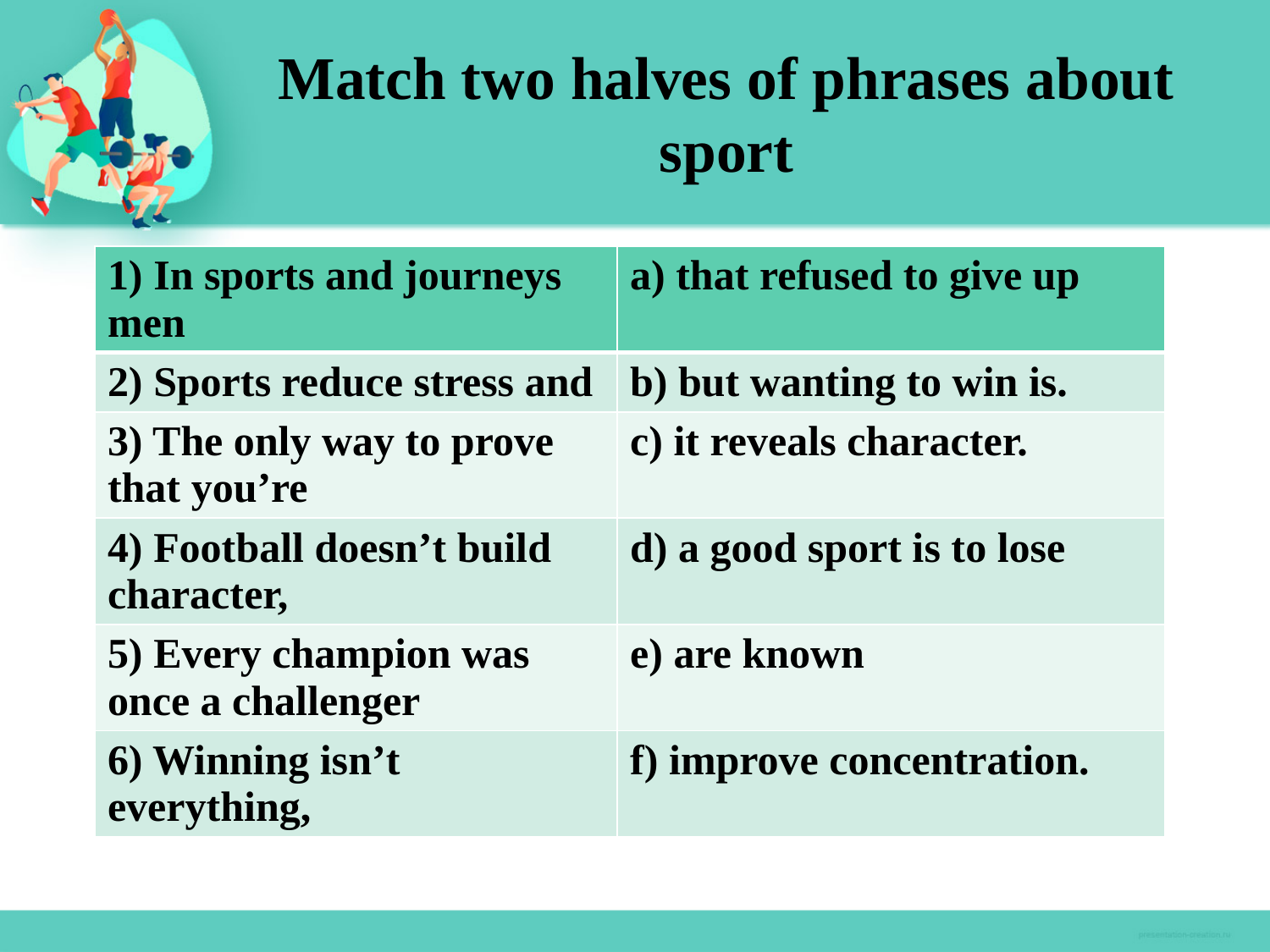

# Match two halves of phrases about sport
| 1) In sports and journeys men | a) that refused to give up |
| --- | --- |
| 2) Sports reduce stress and | b) but wanting to win is. |
| 3) The only way to prove that you’re | c) it reveals character. |
| 4) Football doesn’t build character, | d) a good sport is to lose |
| 5) Every champion was once a challenger | e) are known |
| 6) Winning isn’t everything, | f) improve concentration. |